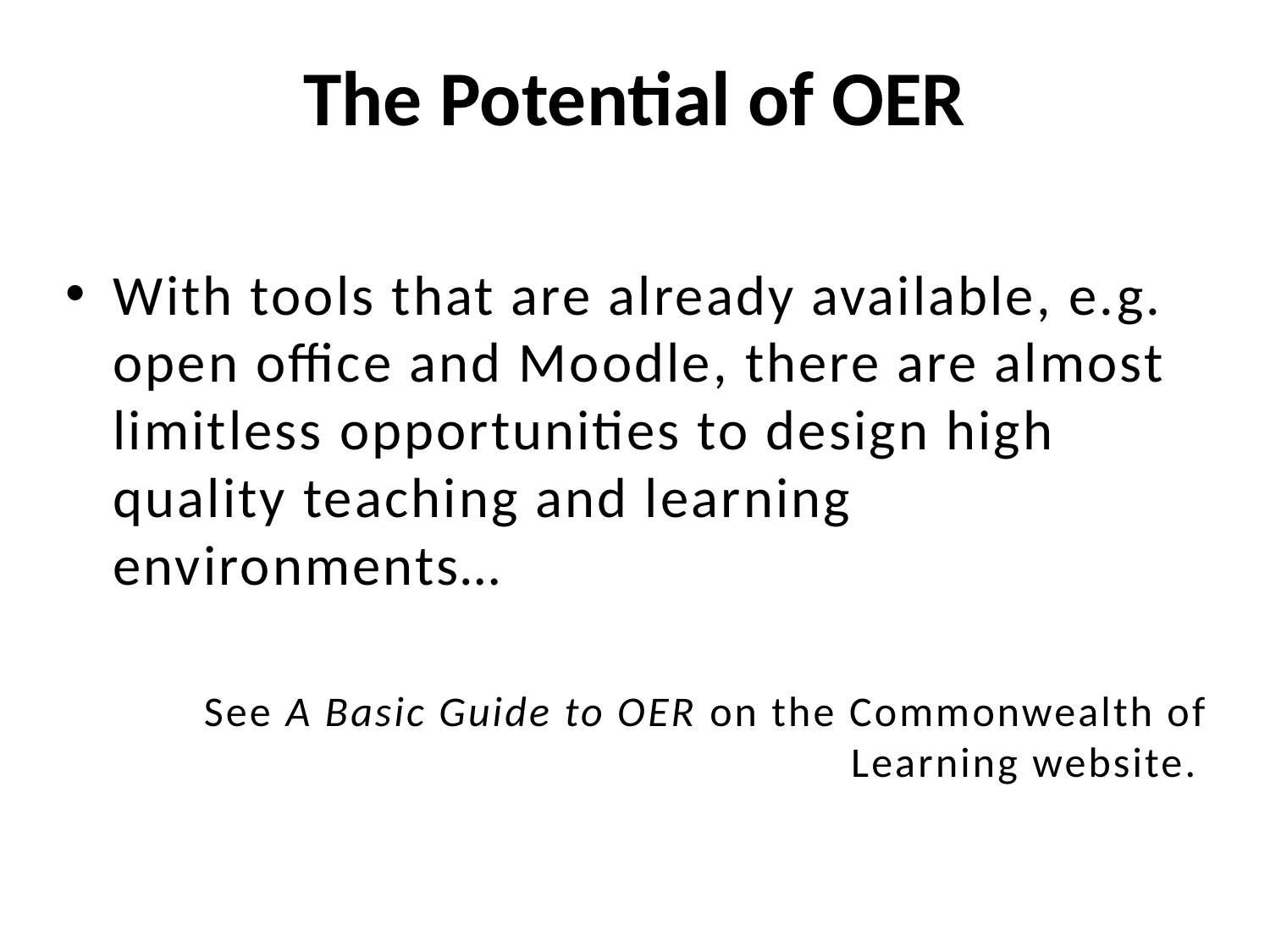

The Potential of OER

With tools that are already available, e.g. open office and Moodle, there are almost limitless opportunities to design high quality teaching and learning environments…

See A Basic Guide to OER on the Commonwealth of Learning website.